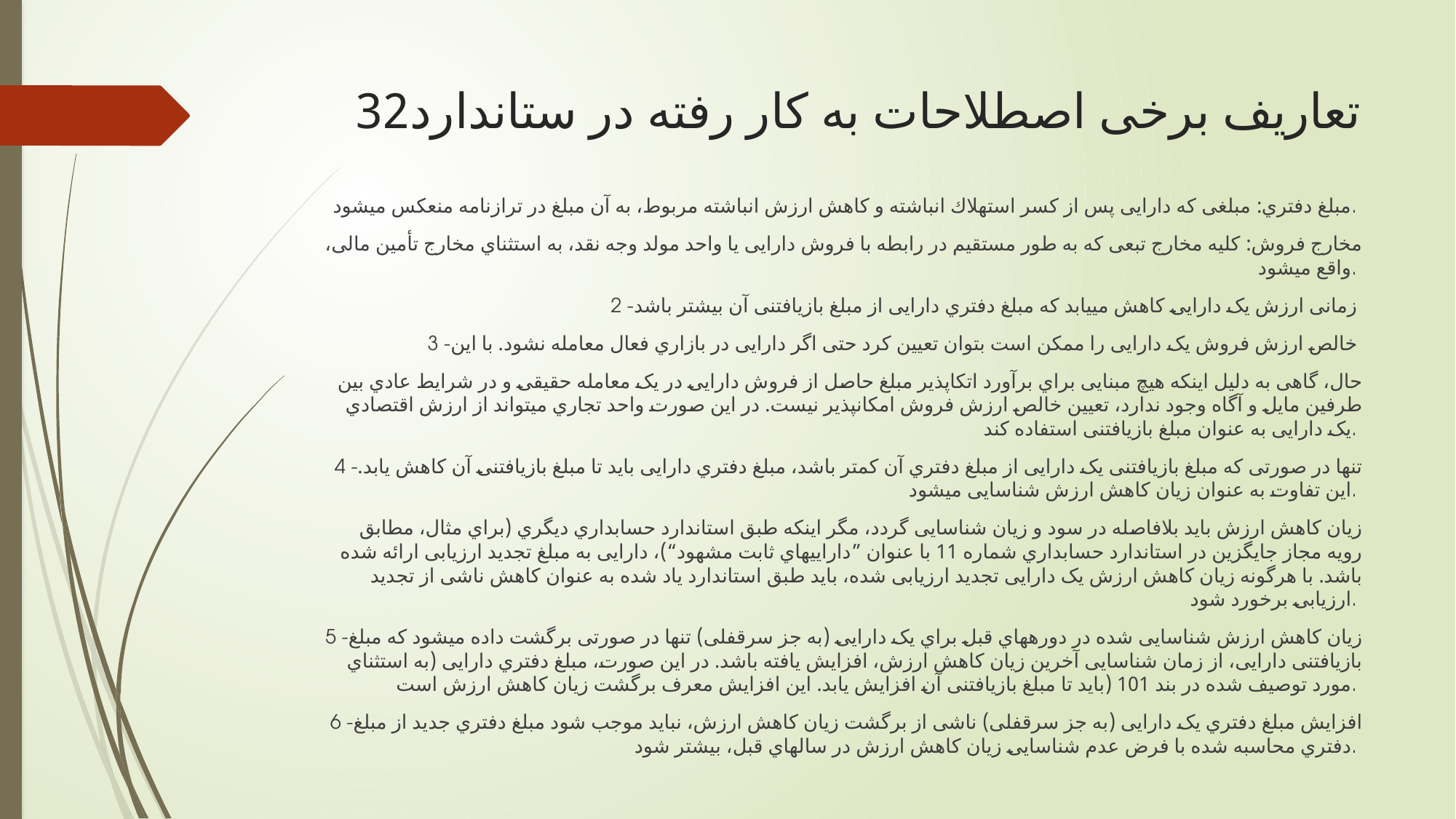

# تعاریف برخی اصطلاحات به کار رفته در ستاندارد32
مبلغ دفتري: مبلغی که دارایی پس از کسر استهلاك انباشته و کاهش ارزش انباشته مربوط، به آن مبلغ در ترازنامه منعکس میشود.
مخارج فروش: کلیه مخارج تبعی که به طور مستقیم در رابطه با فروش دارایی یا واحد مولد وجه نقد، به استثناي مخارج تأمین مالی، واقع میشود.
2 -زمانی ارزش یک دارایی کاهش مییابد که مبلغ دفتري دارایی از مبلغ بازیافتنی آن بیشتر باشد
3 -خالص ارزش فروش یک دارایی را ممکن است بتوان تعیین کرد حتی اگر دارایی در بازاري فعال معامله نشود. با این
حال، گاهی به دلیل اینکه هیچ مبنایی براي برآورد اتکاپذیر مبلغ حاصل از فروش دارایی در یک معامله حقیقی و در شرایط عادي بین طرفین مایل و آگاه وجود ندارد، تعیین خالص ارزش فروش امکانپذیر نیست. در این صورت واحد تجاري میتواند از ارزش اقتصادي یک دارایی به عنوان مبلغ بازیافتنی استفاده کند.
4 -تنها در صورتی که مبلغ بازیافتنی یک دارایی از مبلغ دفتري آن کمتر باشد، مبلغ دفتري دارایی باید تا مبلغ بازیافتنی آن کاهش یابد. این تفاوت به عنوان زیان کاهش ارزش شناسایی میشود.
زیان کاهش ارزش باید بلافاصله در سود و زیان شناسایی گردد، مگر اینکه طبق استاندارد حسابداري دیگري (براي مثال، مطابق رویه مجاز جایگزین در استاندارد حسابداري شماره 11 با عنوان ”داراییهاي ثابت مشهود“)، دارایی به مبلغ تجدید ارزیابی ارائه شده باشد. با هرگونه زیان کاهش ارزش یک دارایی تجدید ارزیابی شده، باید طبق استاندارد یاد شده به عنوان کاهش ناشی از تجدید ارزیابی برخورد شود.
5 -زیان کاهش ارزش شناسایی شده در دورههاي قبل براي یک دارایی (به جز سرقفلی) تنها در صورتی برگشت داده میشود که مبلغ بازیافتنی دارایی، از زمان شناسایی آخرین زیان کاهش ارزش، افزایش یافته باشد. در این صورت، مبلغ دفتري دارایی (به استثناي مورد توصیف شده در بند 101 (باید تا مبلغ بازیافتنی آن افزایش یابد. این افزایش معرف برگشت زیان کاهش ارزش است.
6 -افزایش مبلغ دفتري یک دارایی (به جز سرقفلی) ناشی از برگشت زیان کاهش ارزش، نباید موجب شود مبلغ دفتري جدید از مبلغ دفتري محاسبه شده با فرض عدم شناسایی زیان کاهش ارزش در سالهاي قبل، بیشتر شود.